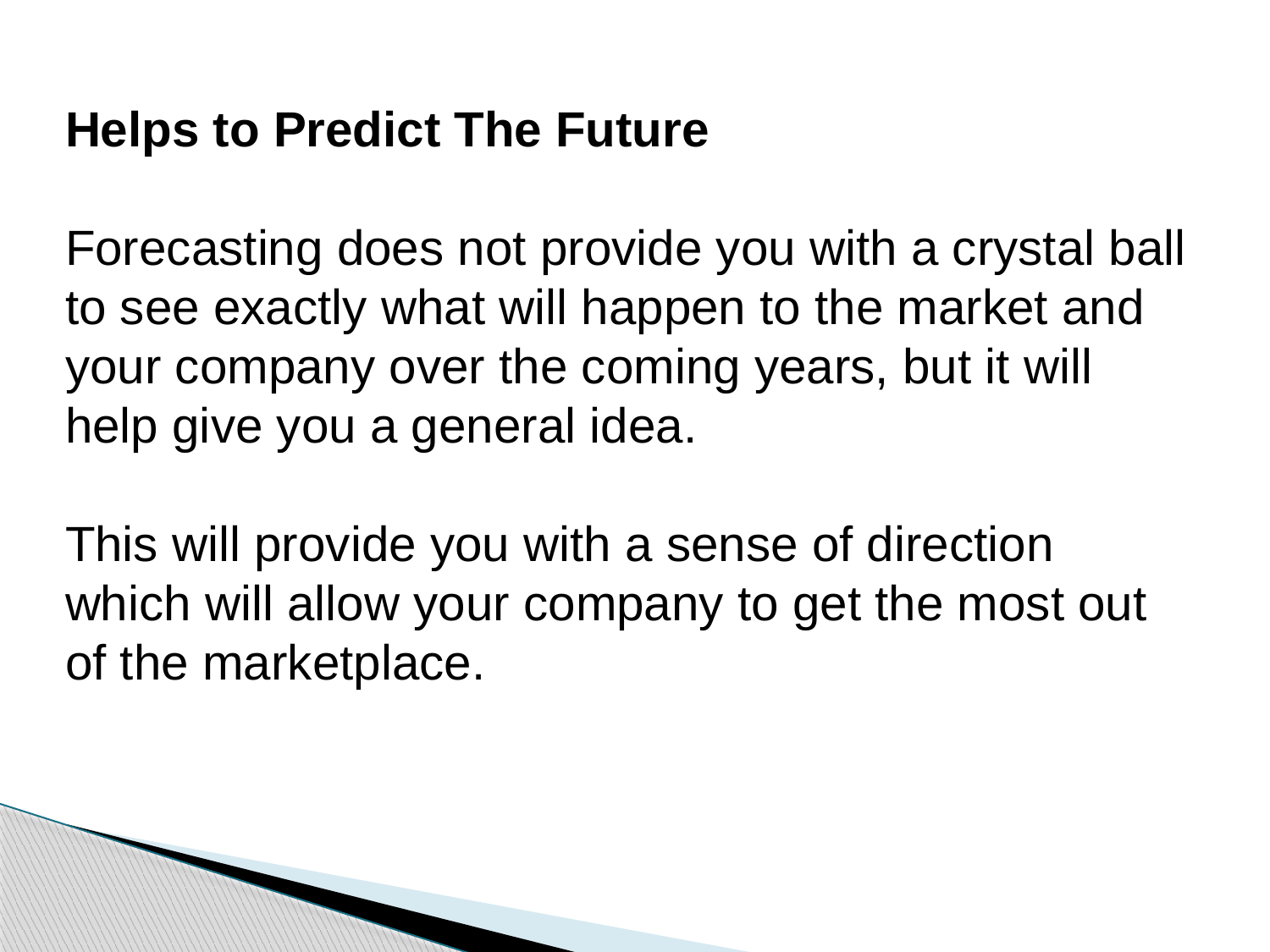

Helps to Predict The Future

Forecasting does not provide you with a crystal ball to see exactly what will happen to the market and your company over the coming years, but it will help give you a general idea.

This will provide you with a sense of direction which will allow your company to get the most out of the marketplace.